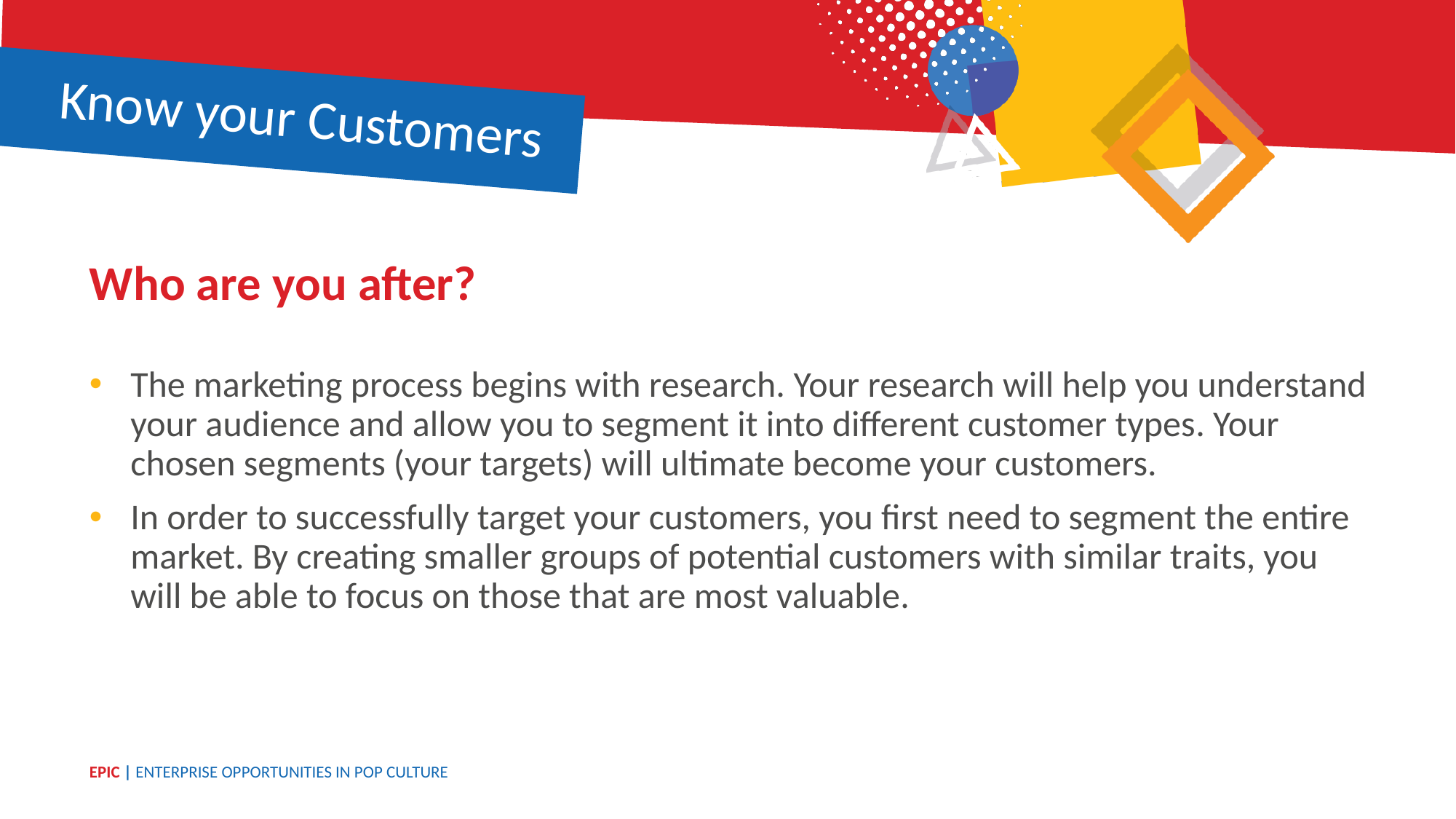

Know your Customers

Who are you after?

The marketing process begins with research. Your research will help you understand your audience and allow you to segment it into different customer types. Your chosen segments (your targets) will ultimate become your customers.
In order to successfully target your customers, you first need to segment the entire market. By creating smaller groups of potential customers with similar traits, you will be able to focus on those that are most valuable.